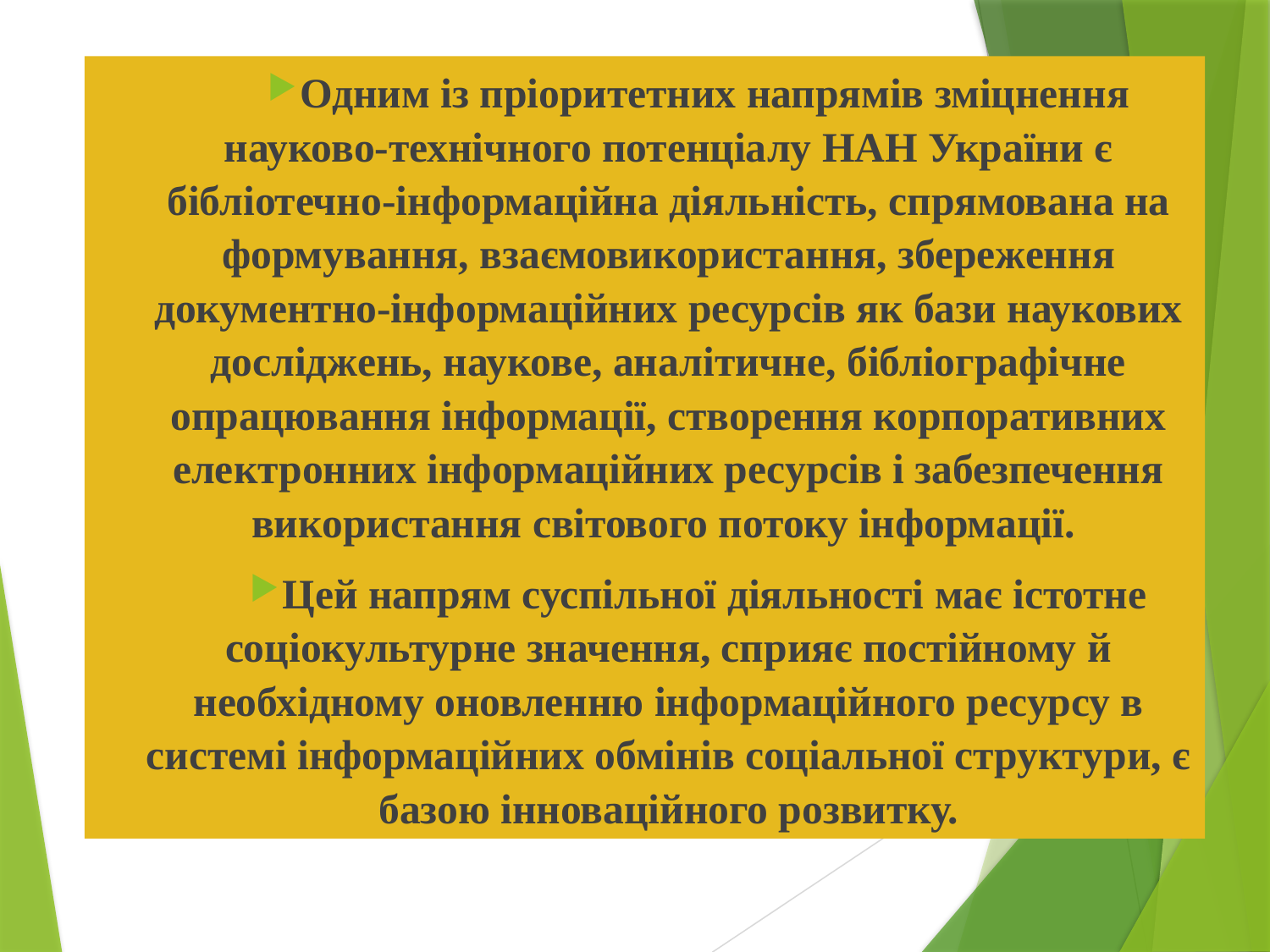

Одним із пріоритетних напрямів зміцнення науково-технічного потенціалу НАН України є бібліотечно-інформаційна діяльність, спрямована на формування, взаємовикористання, збереження документно-інформаційних ресурсів як бази наукових досліджень, наукове, аналітичне, бібліографічне опрацювання інформації, створення корпоративних електронних інформаційних ресурсів і забезпечення використання світового потоку інформації.
Цей напрям суспільної діяльності має істотне соціокультурне значення, сприяє постійному й необхідному оновленню інформаційного ресурсу в системі інформаційних обмінів соціальної структури, є базою інноваційного розвитку.